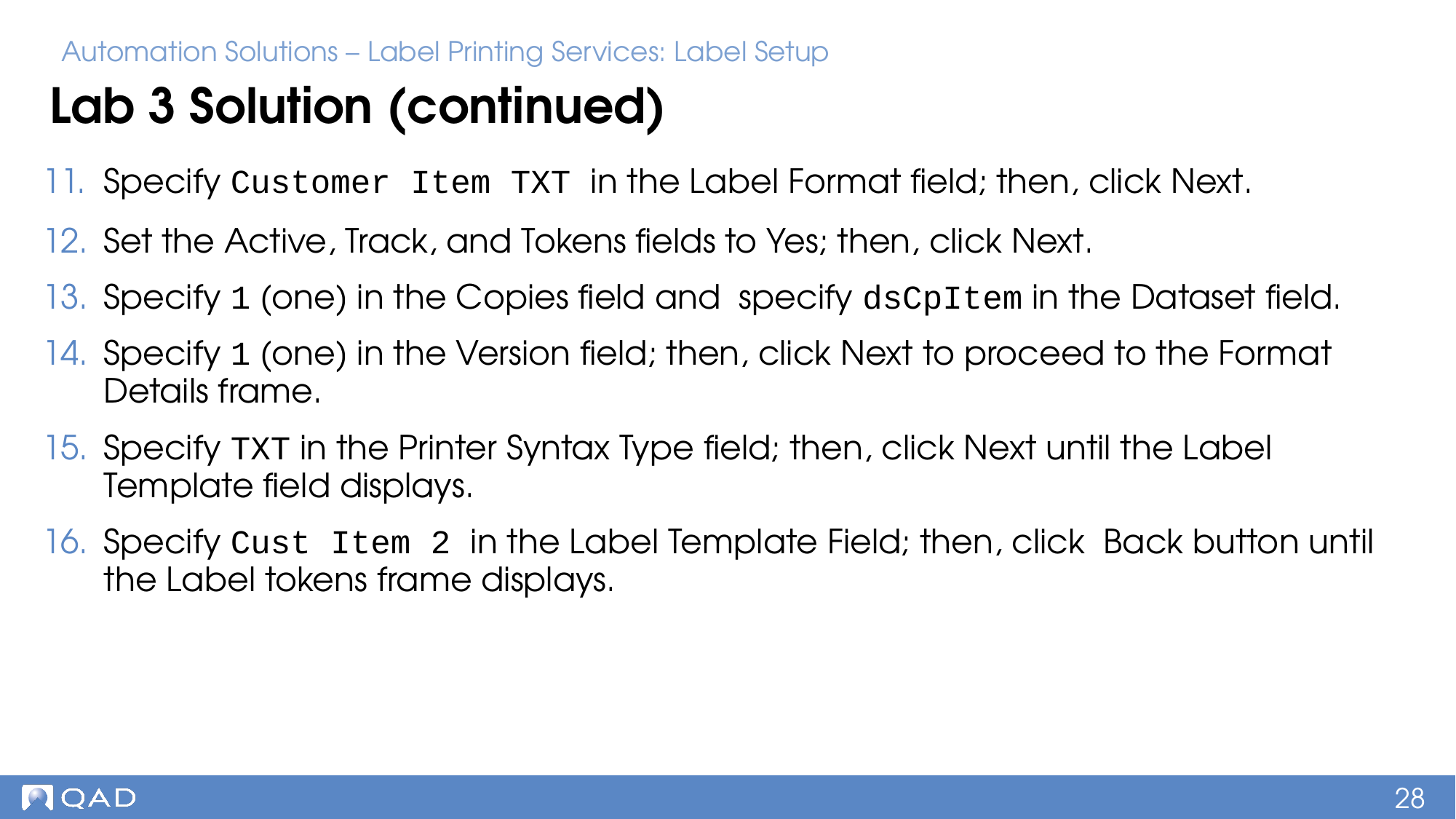

Automation Solutions – Label Printing Services: Label Setup
# Lab 3 Solution (continued)
Specify Customer Item TXT in the Label Format field; then, click Next.
Set the Active, Track, and Tokens fields to Yes; then, click Next.
Specify 1 (one) in the Copies field and  specify dsCpItem in the Dataset field.
Specify 1 (one) in the Version field; then, click Next to proceed to the Format Details frame.
Specify TXT in the Printer Syntax Type field; then, click Next until the Label Template field displays.
Specify Cust Item 2 in the Label Template Field; then, click  Back button until the Label tokens frame displays.

28